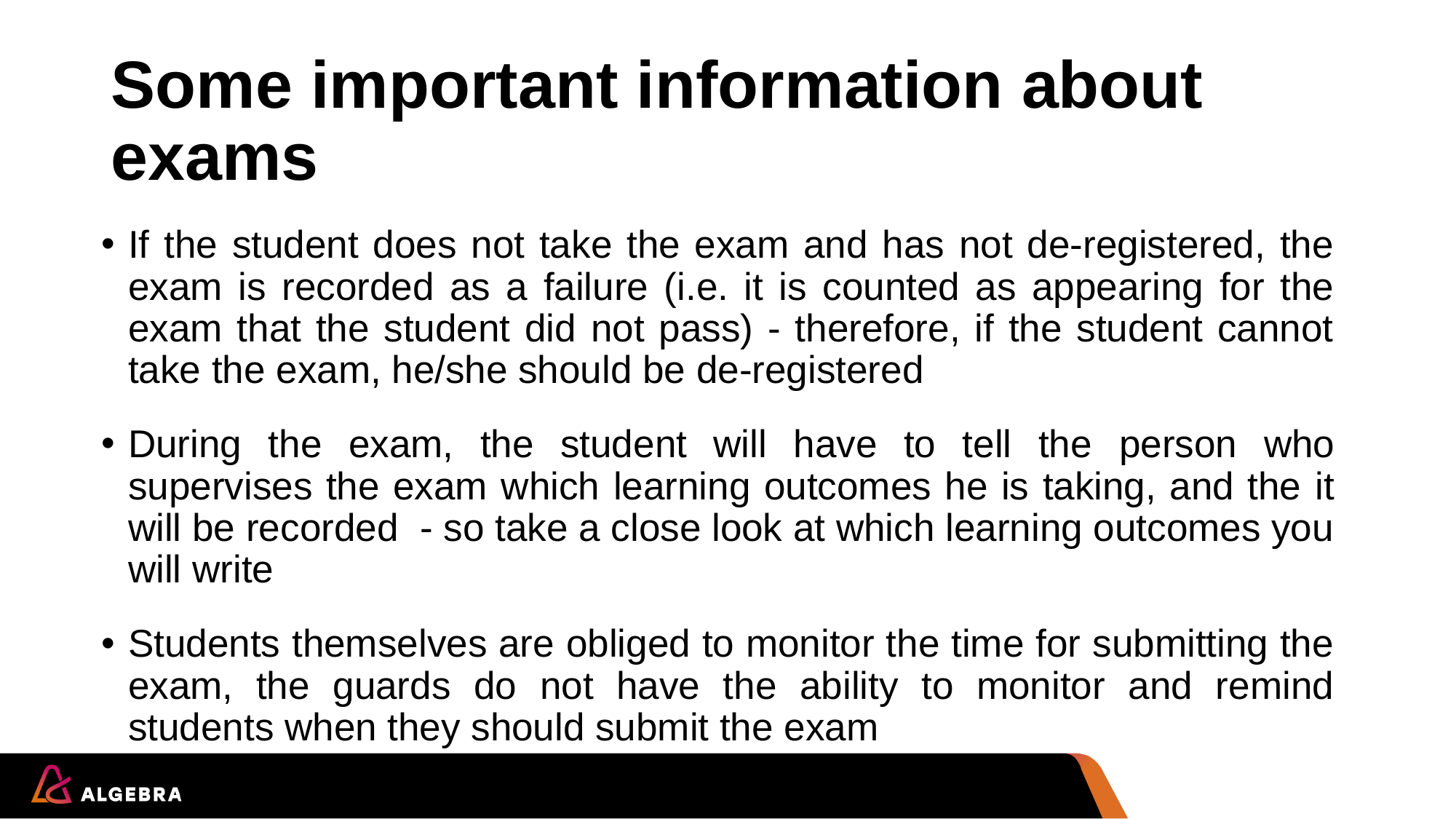

# Some important information about exams
If the student does not take the exam and has not de-registered, the exam is recorded as a failure (i.e. it is counted as appearing for the exam that the student did not pass) - therefore, if the student cannot take the exam, he/she should be de-registered
During the exam, the student will have to tell the person who supervises the exam which learning outcomes he is taking, and the it will be recorded  - so take a close look at which learning outcomes you will write
Students themselves are obliged to monitor the time for submitting the exam, the guards do not have the ability to monitor and remind students when they should submit the exam